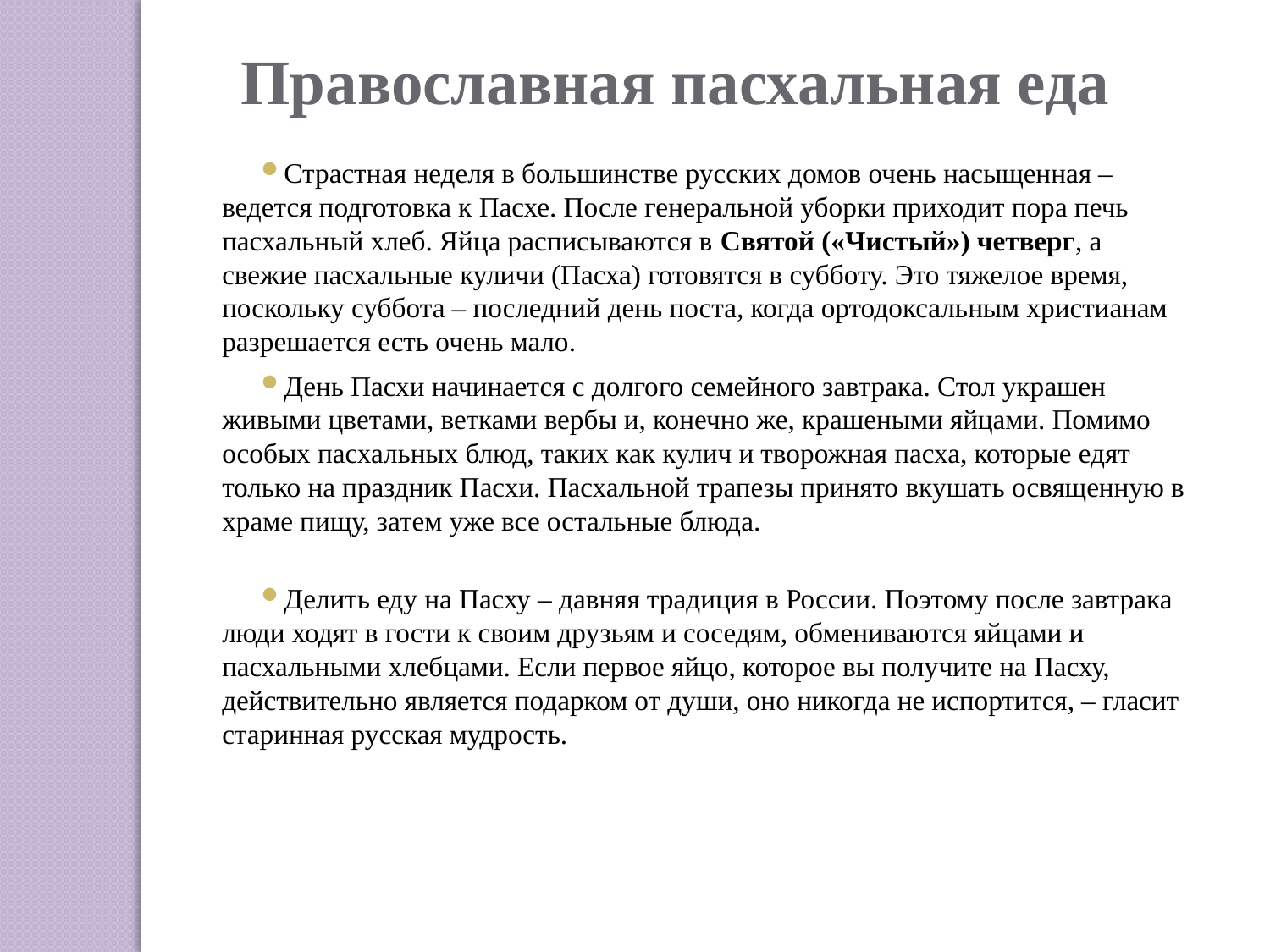

Православная пасхальная еда
Страстная неделя в большинстве русских домов очень насыщенная – ведется подготовка к Пасхе. После генеральной уборки приходит пора печь пасхальный хлеб. Яйца расписываются в Святой («Чистый») четверг, а свежие пасхальные куличи (Пасха) готовятся в субботу. Это тяжелое время, поскольку суббота – последний день поста, когда ортодоксальным христианам разрешается есть очень мало.
День Пасхи начинается с долгого семейного завтрака. Стол украшен живыми цветами, ветками вербы и, конечно же, крашеными яйцами. Помимо особых пасхальных блюд, таких как кулич и творожная пасха, которые едят только на праздник Пасхи. Пасхальной трапезы принято вкушать освященную в храме пищу, затем уже все остальные блюда.
Делить еду на Пасху – давняя традиция в России. Поэтому после завтрака люди ходят в гости к своим друзьям и соседям, обмениваются яйцами и пасхальными хлебцами. Если первое яйцо, которое вы получите на Пасху, действительно является подарком от души, оно никогда не испортится, – гласит старинная русская мудрость.